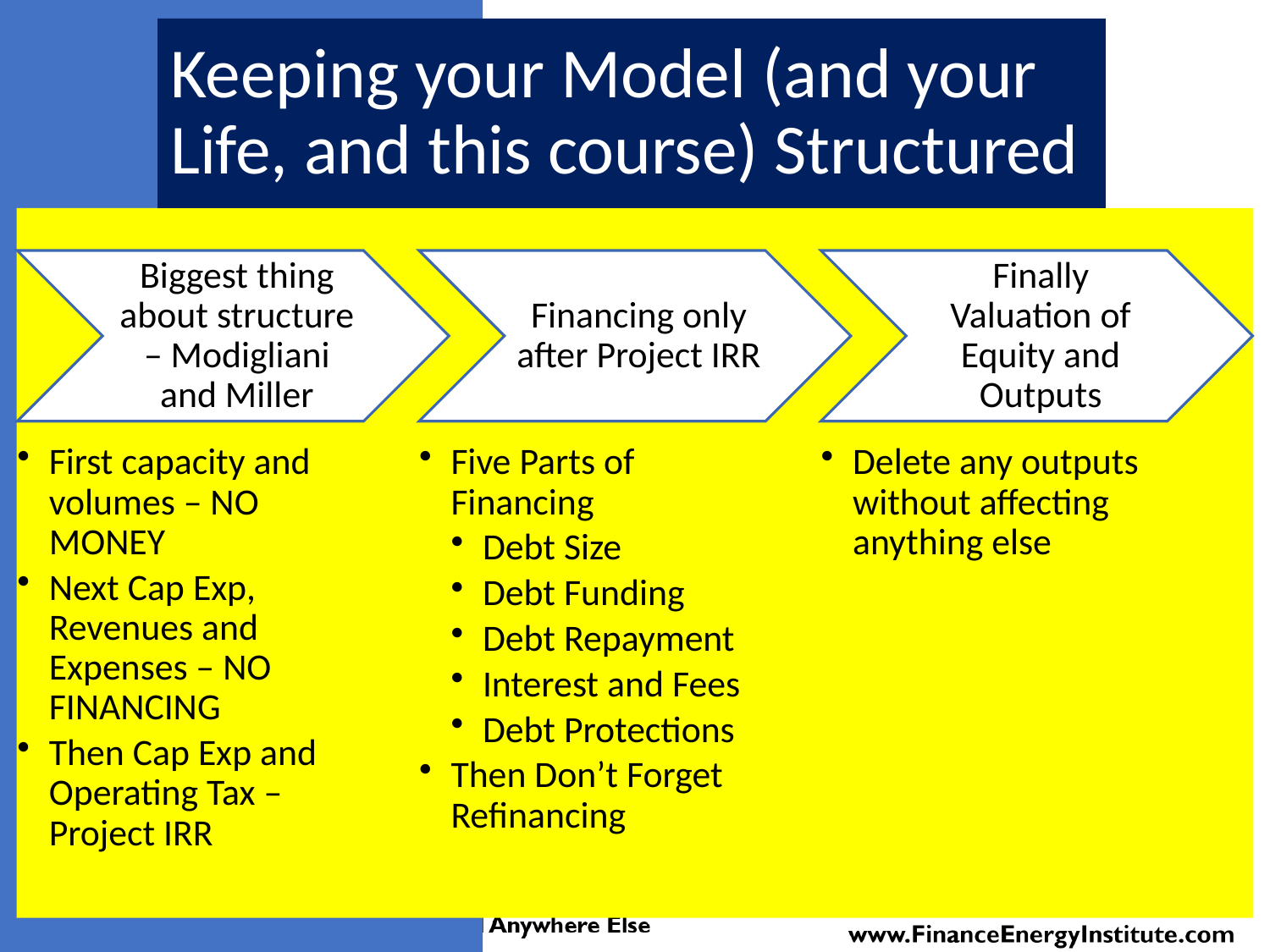

# Keeping your Model (and your Life, and this course) Structured
Biggest thing about structure – Modigliani and Miller
First capacity and volumes – NO MONEY
Next Cap Exp, Revenues and Expenses – NO FINANCING
Then Cap Exp and Operating Tax – Project IRR
Financing only after Project IRR
Five Parts of Financing
Debt Size
Debt Funding
Debt Repayment
Interest and Fees
Debt Protections
Then Don’t Forget Refinancing
Finally Valuation of Equity and Outputs
Delete any outputs without affecting anything else